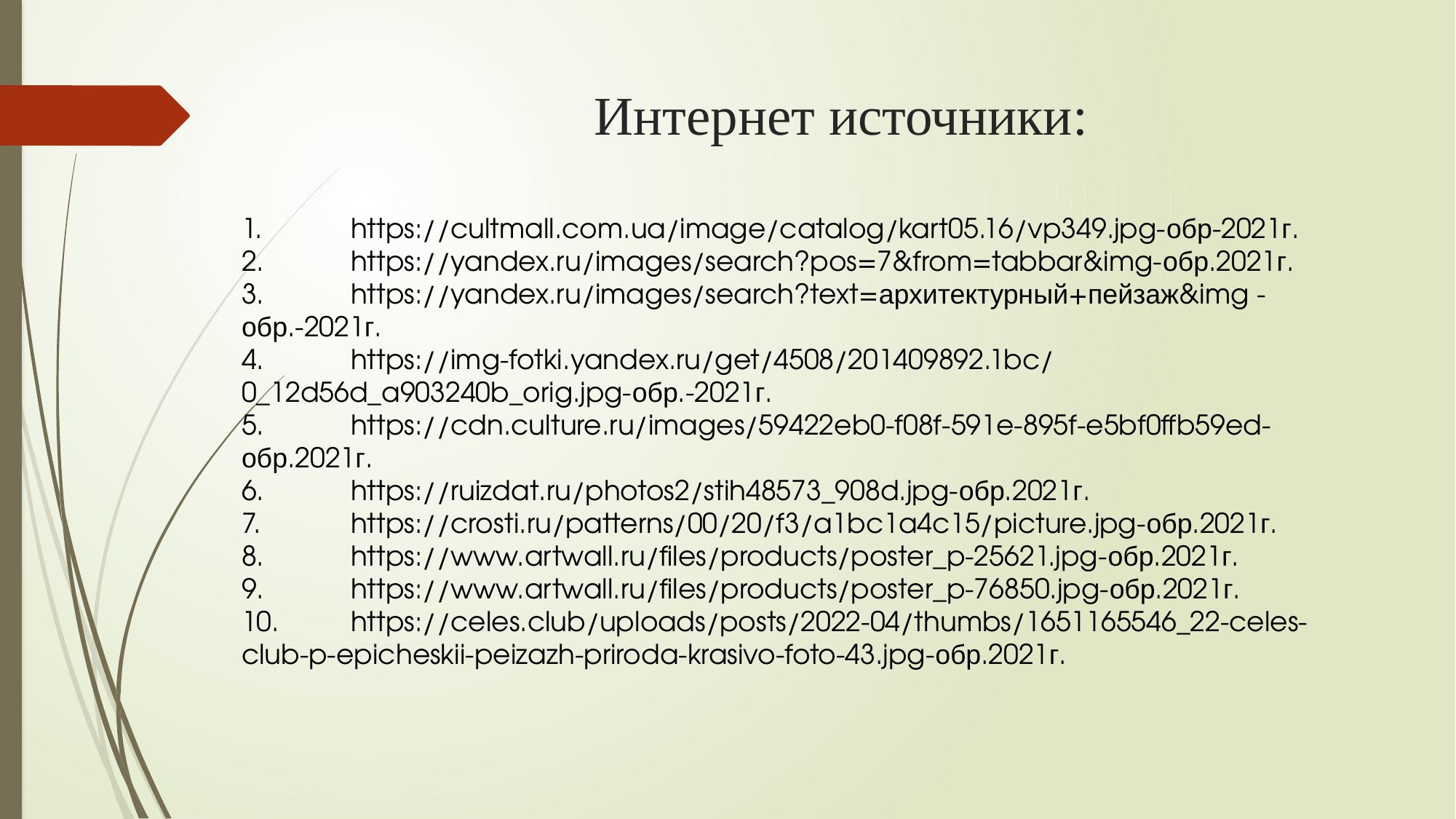

# Интернет источники:
1.	https://cultmall.com.ua/image/catalog/kart05.16/vp349.jpg-обр-2021г.
2.	https://yandex.ru/images/search?pos=7&from=tabbar&img-обр.2021г.
3.	https://yandex.ru/images/search?text=архитектурный+пейзаж&img -обр.-2021г.
4.	https://img-fotki.yandex.ru/get/4508/201409892.1bc/0_12d56d_a903240b_orig.jpg-обр.-2021г.
5.	https://cdn.culture.ru/images/59422eb0-f08f-591e-895f-e5bf0ffb59ed-обр.2021г.
6.	https://ruizdat.ru/photos2/stih48573_908d.jpg-обр.2021г.
7.	https://crosti.ru/patterns/00/20/f3/a1bc1a4c15/picture.jpg-обр.2021г.
8.	https://www.artwall.ru/files/products/poster_p-25621.jpg-обр.2021г.
9.	https://www.artwall.ru/files/products/poster_p-76850.jpg-обр.2021г.
10.	https://celes.club/uploads/posts/2022-04/thumbs/1651165546_22-celes-club-p-epicheskii-peizazh-priroda-krasivo-foto-43.jpg-обр.2021г.